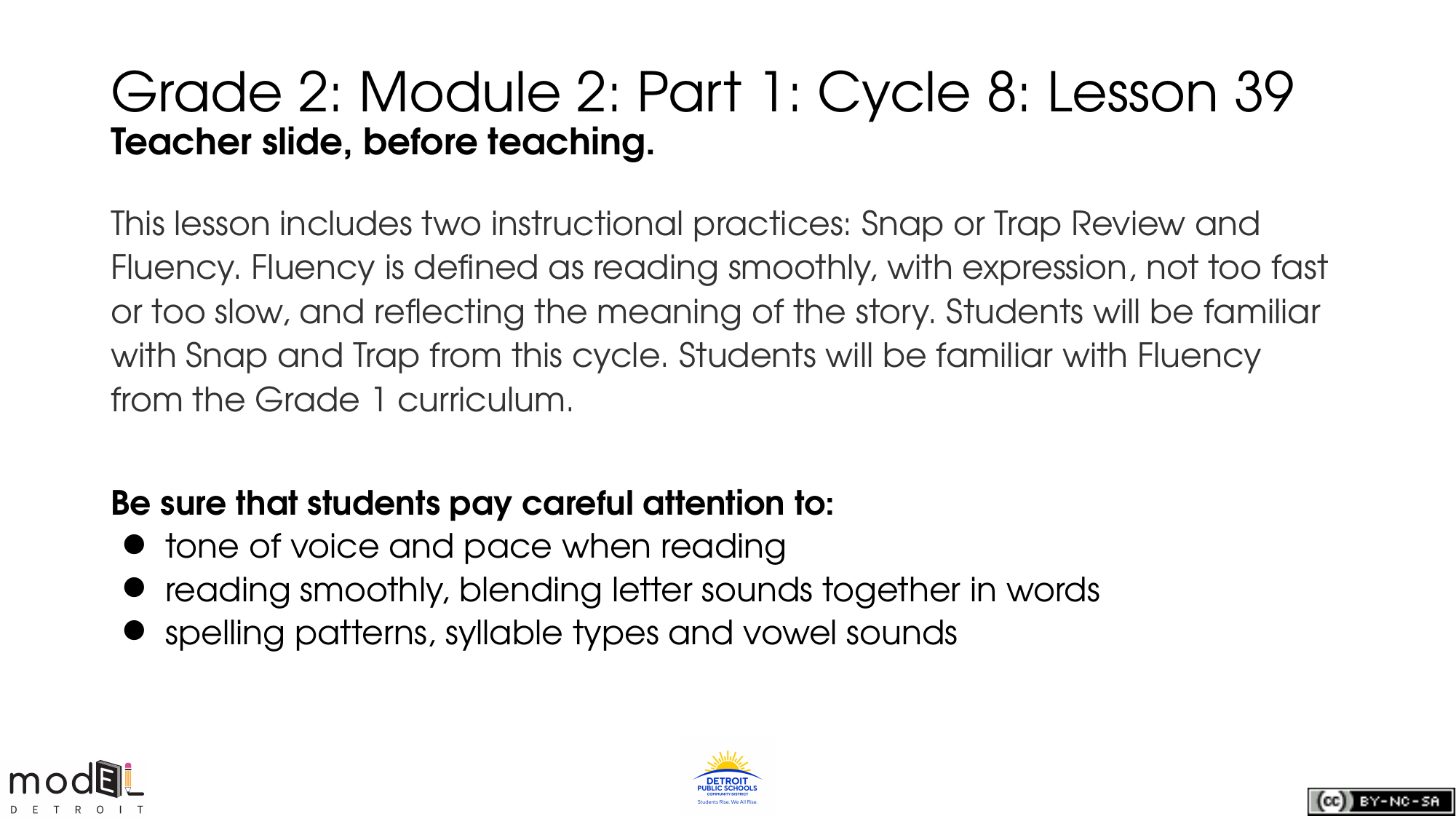

# Grade 2: Module 2: Part 1: Cycle 8: Lesson 39
Teacher slide, before teaching.
This lesson includes two instructional practices: Snap or Trap Review and Fluency. Fluency is defined as reading smoothly, with expression, not too fast or too slow, and reflecting the meaning of the story. Students will be familiar with Snap and Trap from this cycle. Students will be familiar with Fluency from the Grade 1 curriculum.

Be sure that students pay careful attention to:
tone of voice and pace when reading
reading smoothly, blending letter sounds together in words
spelling patterns, syllable types and vowel sounds